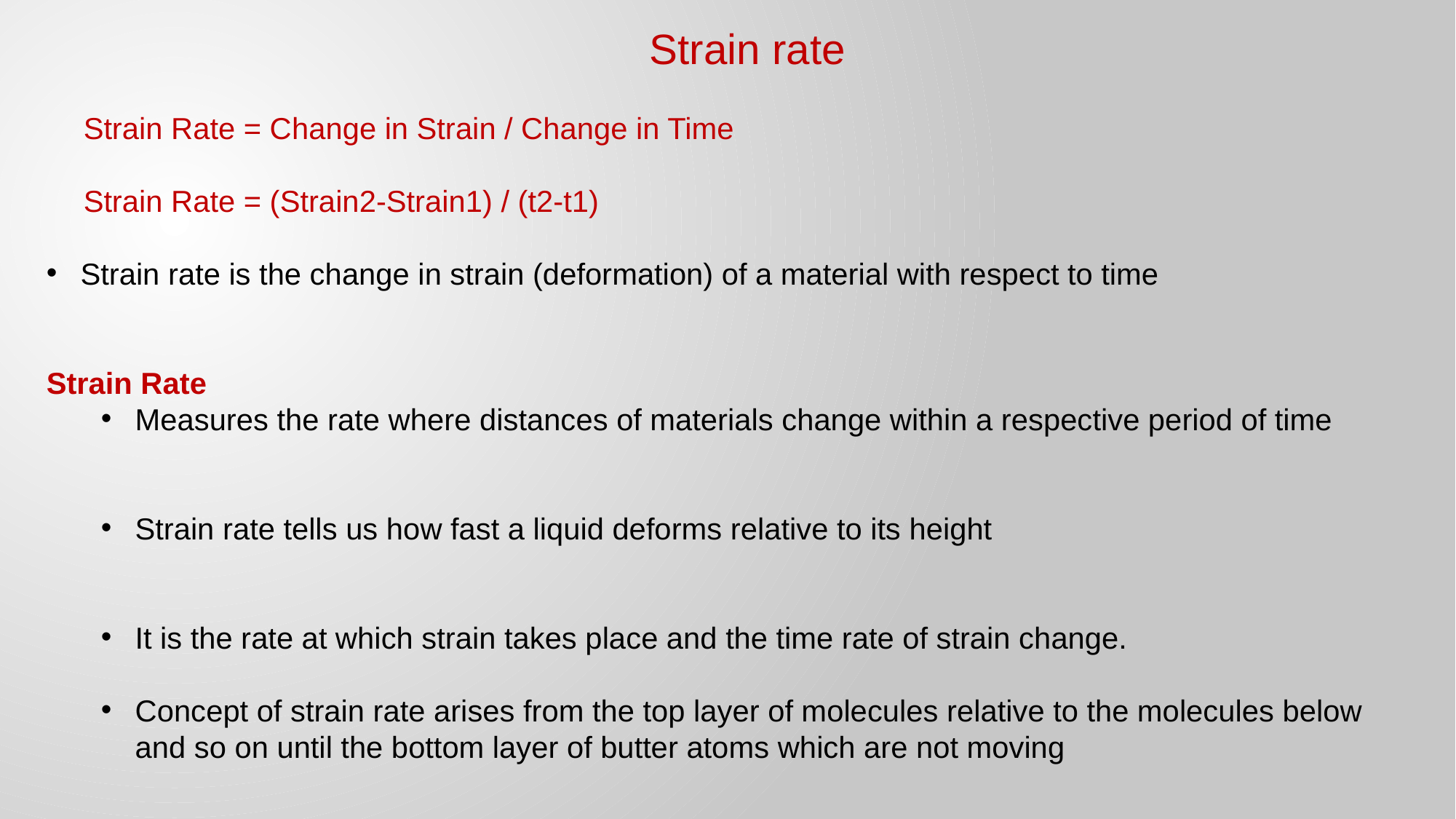

Strain rate
Strain Rate = Change in Strain / Change in Time

Strain Rate = (Strain2-Strain1) / (t2-t1)
Strain rate is the change in strain (deformation) of a material with respect to time

Strain Rate
Measures the rate where distances of materials change within a respective period of time

Strain rate tells us how fast a liquid deforms relative to its height

It is the rate at which strain takes place and the time rate of strain change.

Concept of strain rate arises from the top layer of molecules relative to the molecules below and so on until the bottom layer of butter atoms which are not moving